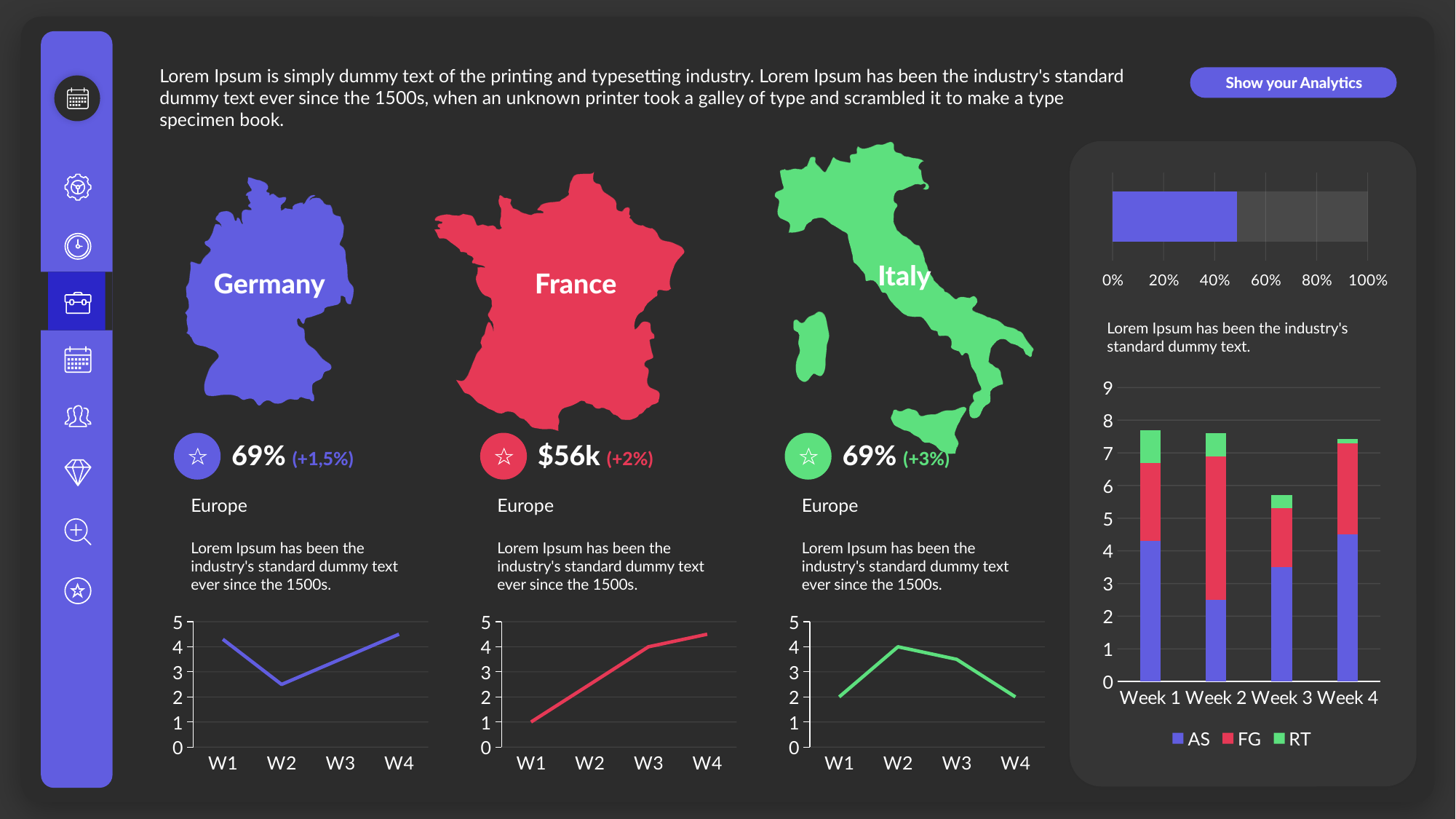

Lorem Ipsum is simply dummy text of the printing and typesetting industry. Lorem Ipsum has been the industry's standard dummy text ever since the 1500s, when an unknown printer took a galley of type and scrambled it to make a type specimen book.

Show your Analytics

### Chart

| Category | Actual | Planned |
|---|---|---|
| 2024 | 1900.0 | 2000.0 |

Italy
Germany
France

Lorem Ipsum has been the industry's standard dummy text.

### Chart

| Category | AS | FG | RT |
|---|---|---|---|
| Week 1 | 4.3 | 2.4 | 1.0 |
| Week 2 | 2.5 | 4.4 | 0.7 |
| Week 3 | 3.5 | 1.8 | 0.4 |
| Week 4 | 4.5 | 2.8 | 0.13 |
69% (+1,5%)
$56k (+2%)
69% (+3%)

Europe
Europe
Europe

Lorem Ipsum has been the industry's standard dummy text ever since the 1500s.
Lorem Ipsum has been the industry's standard dummy text ever since the 1500s.
Lorem Ipsum has been the industry's standard dummy text ever since the 1500s.

### Chart

| Category | Series 1 |
|---|---|
| W1 | 4.3 |
| W2 | 2.5 |
| W3 | 3.5 |
| W4 | 4.5 |

### Chart

| Category | Series 1 |
|---|---|
| W1 | 1.0 |
| W2 | 2.5 |
| W3 | 4.0 |
| W4 | 4.5 |

### Chart

| Category | Series 1 |
|---|---|
| W1 | 2.0 |
| W2 | 4.0 |
| W3 | 3.5 |
| W4 | 2.0 |